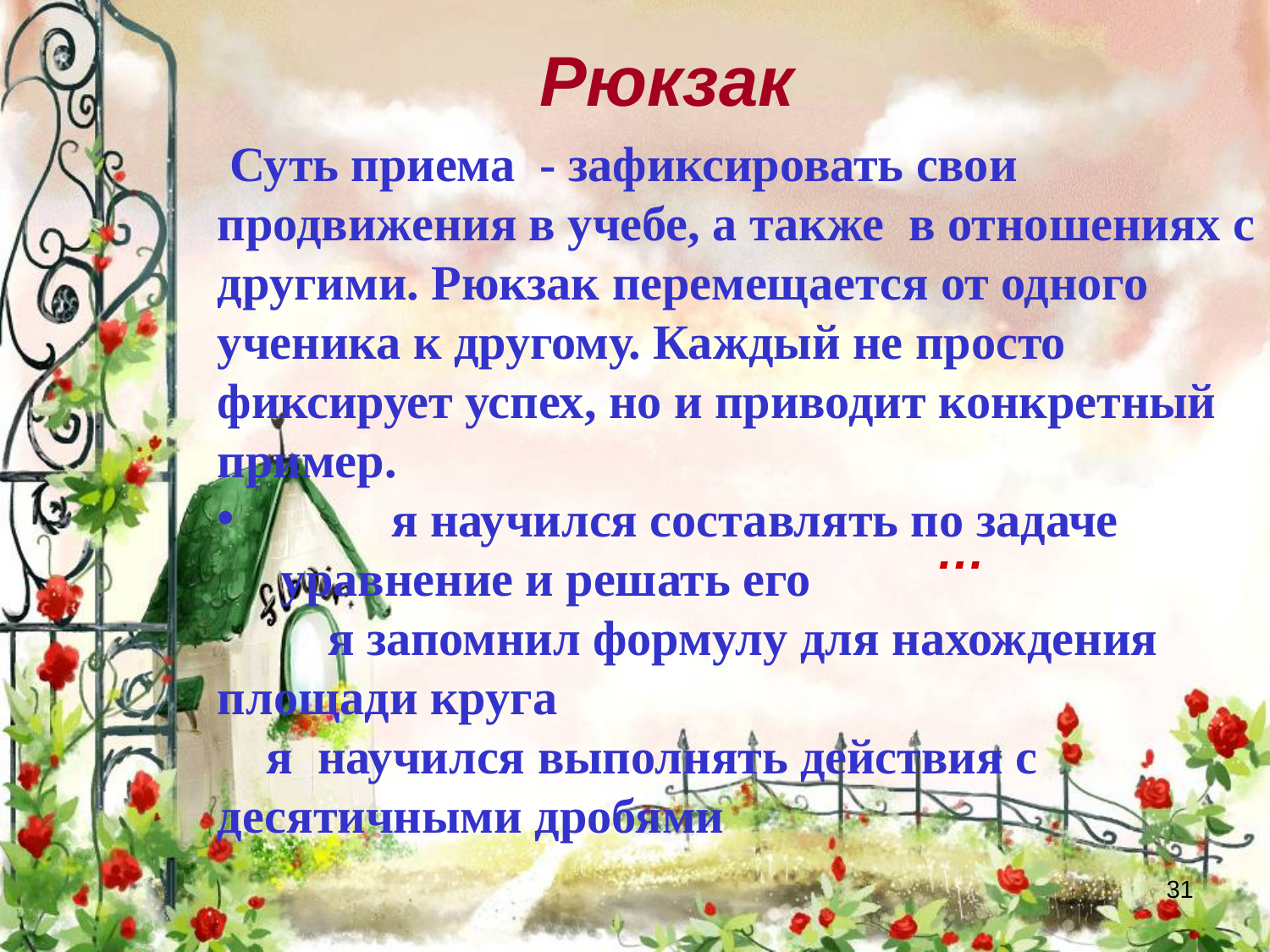

Рюкзак
 Суть приема  - зафиксировать свои продвижения в учебе, а также  в отношениях с другими. Рюкзак перемещается от одного ученика к другому. Каждый не просто фиксирует успех, но и приводит конкретный пример.
         я научился составлять по задаче уравнение и решать его
         я запомнил формулу для нахождения     площади круга
    я  научился выполнять действия с десятичными дробями

…
31